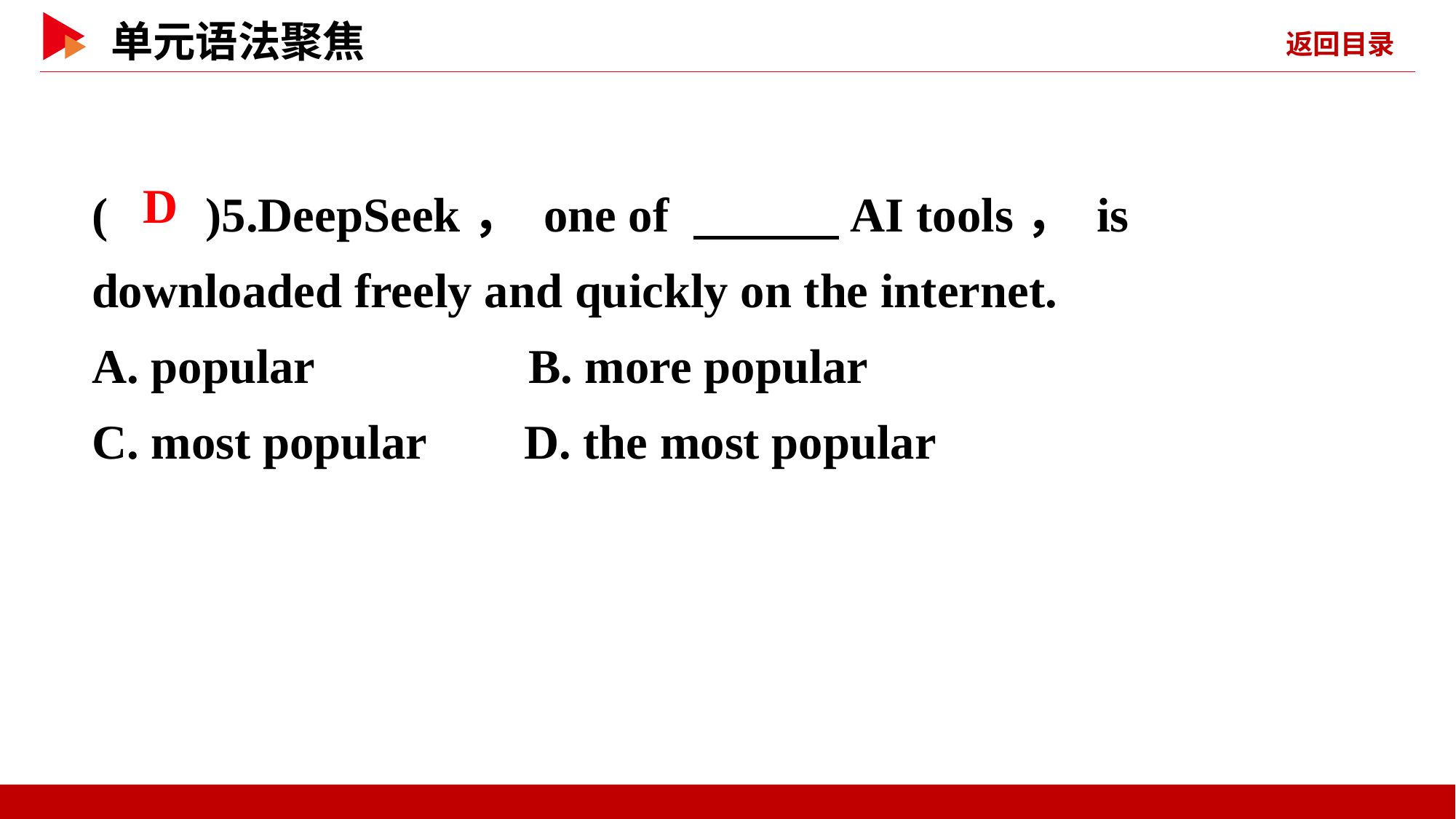

(        )5.DeepSeek， one of 　　　AI tools， is downloaded freely and quickly on the internet.
A. popular　 　　	B. more popular
C. most popular        D. the most popular
   D